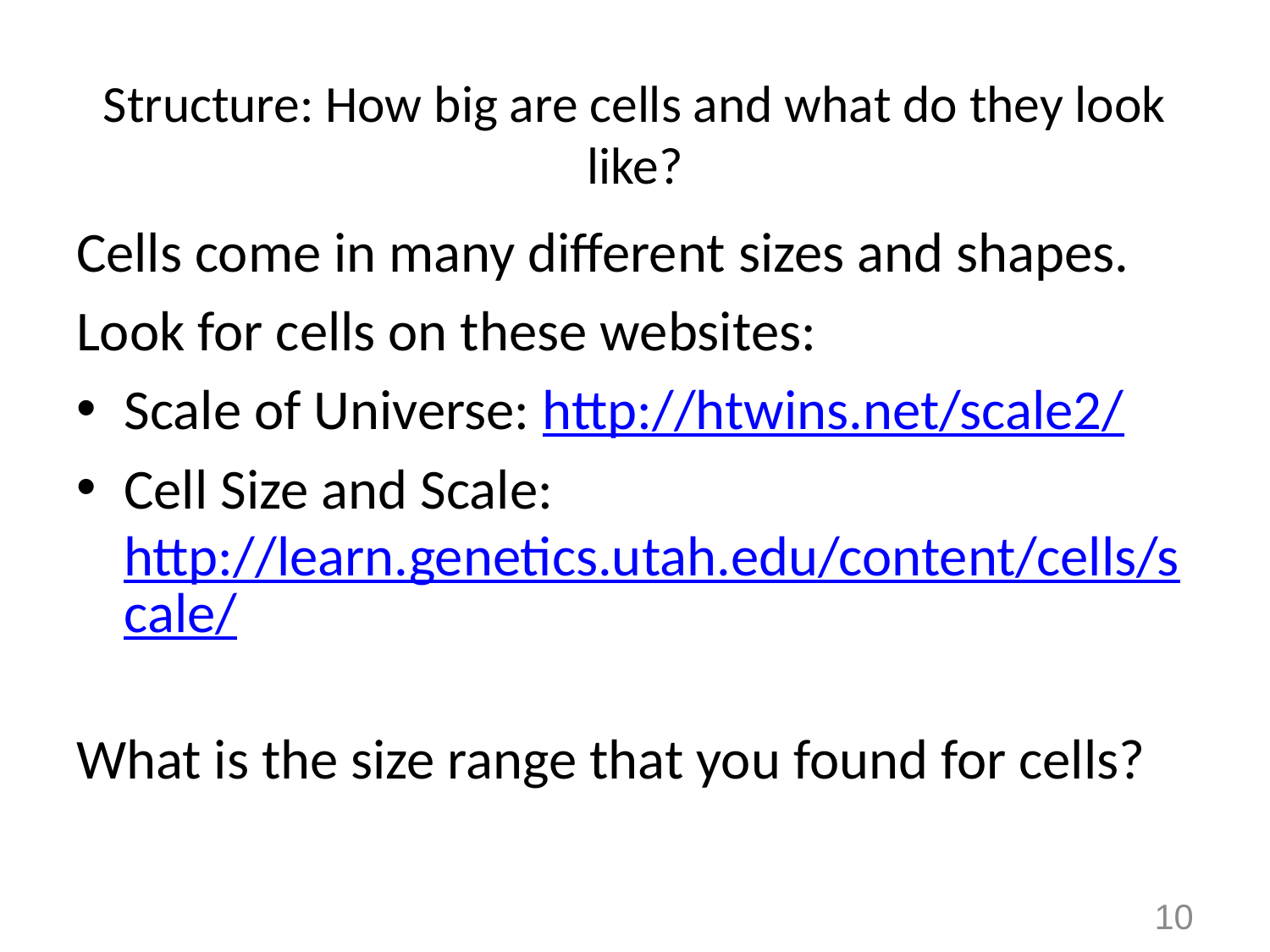

# Structure: How big are cells and what do they look like?
Cells come in many different sizes and shapes.
Look for cells on these websites:
Scale of Universe: http://htwins.net/scale2/
Cell Size and Scale: http://learn.genetics.utah.edu/content/cells/scale/
What is the size range that you found for cells?
10